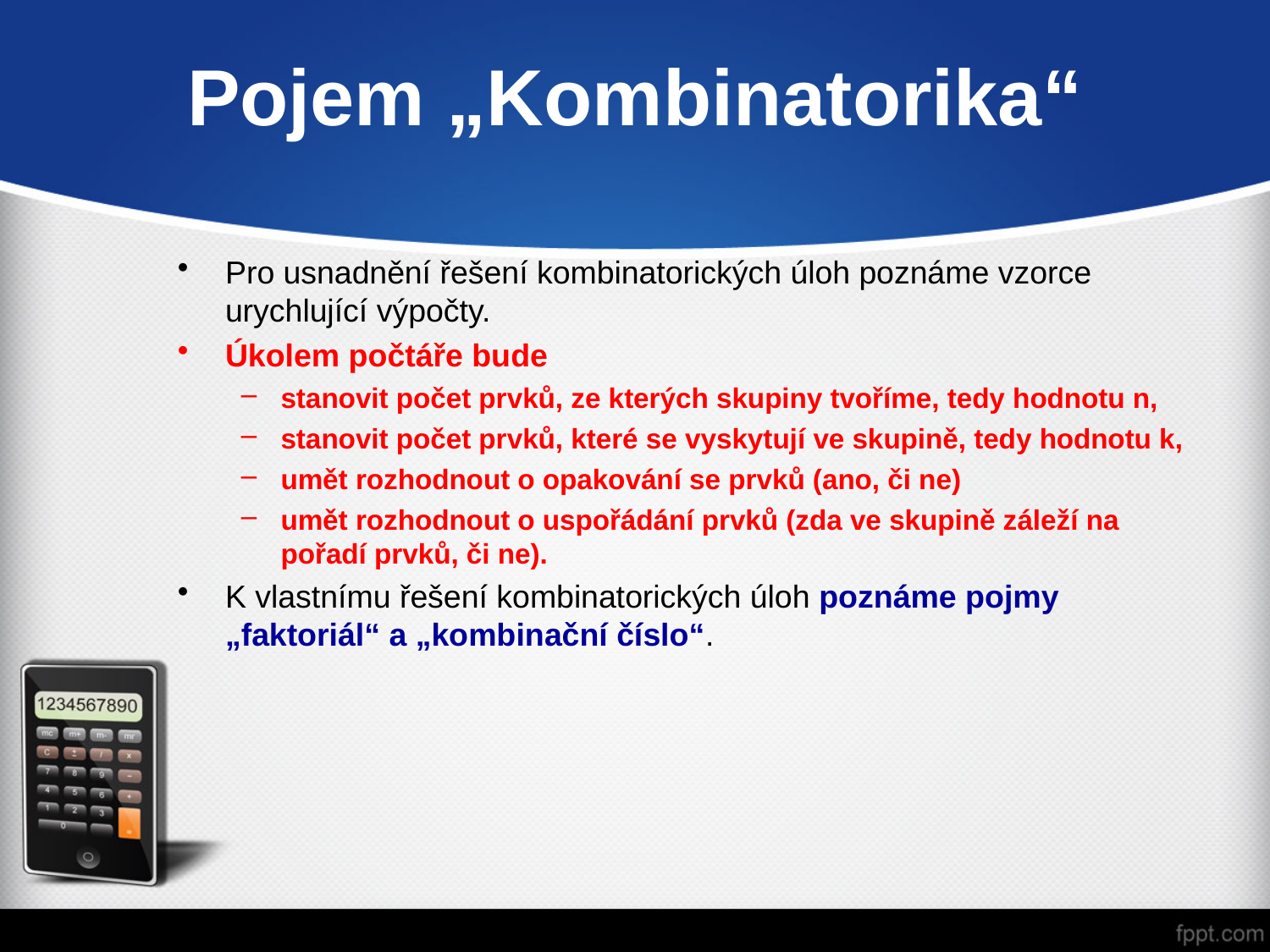

# Pojem „Kombinatorika“
Pro usnadnění řešení kombinatorických úloh poznáme vzorce urychlující výpočty.
Úkolem počtáře bude
stanovit počet prvků, ze kterých skupiny tvoříme, tedy hodnotu n,
stanovit počet prvků, které se vyskytují ve skupině, tedy hodnotu k,
umět rozhodnout o opakování se prvků (ano, či ne)
umět rozhodnout o uspořádání prvků (zda ve skupině záleží na pořadí prvků, či ne).
K vlastnímu řešení kombinatorických úloh poznáme pojmy „faktoriál“ a „kombinační číslo“.